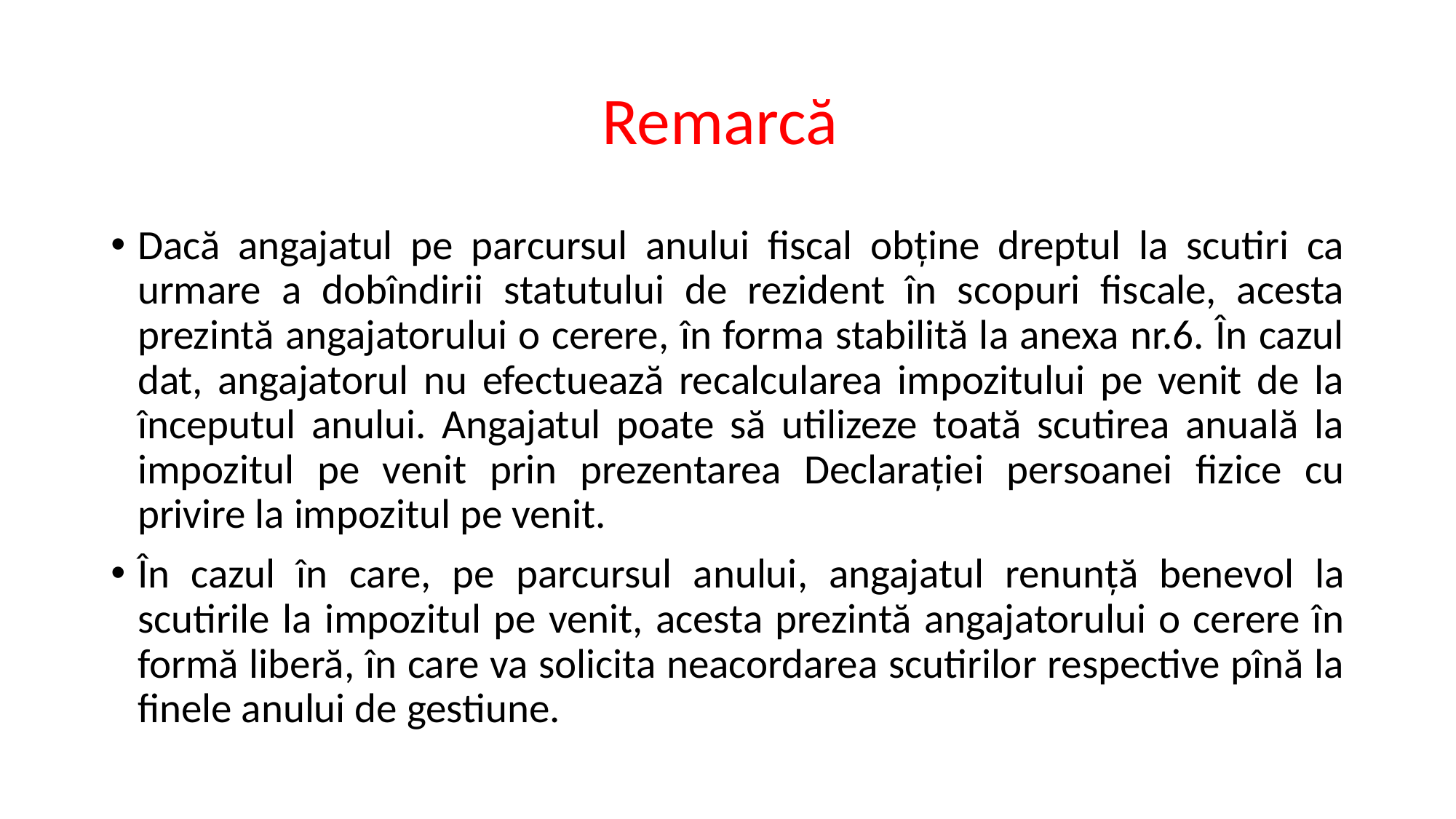

# Remarcă
Dacă angajatul pe parcursul anului fiscal obţine dreptul la scutiri ca urmare a dobîndirii statutului de rezident în scopuri fiscale, acesta prezintă angajatorului o cerere, în forma stabilită la anexa nr.6. În cazul dat, angajatorul nu efectuează recalcularea impozitului pe venit de la începutul anului. Angajatul poate să utilizeze toată scutirea anuală la impozitul pe venit prin prezentarea Declaraţiei persoanei fizice cu privire la impozitul pe venit.
În cazul în care, pe parcursul anului, angajatul renunţă benevol la scutirile la impozitul pe venit, acesta prezintă angajatorului o cerere în formă liberă, în care va solicita neacordarea scutirilor respective pînă la finele anului de gestiune.